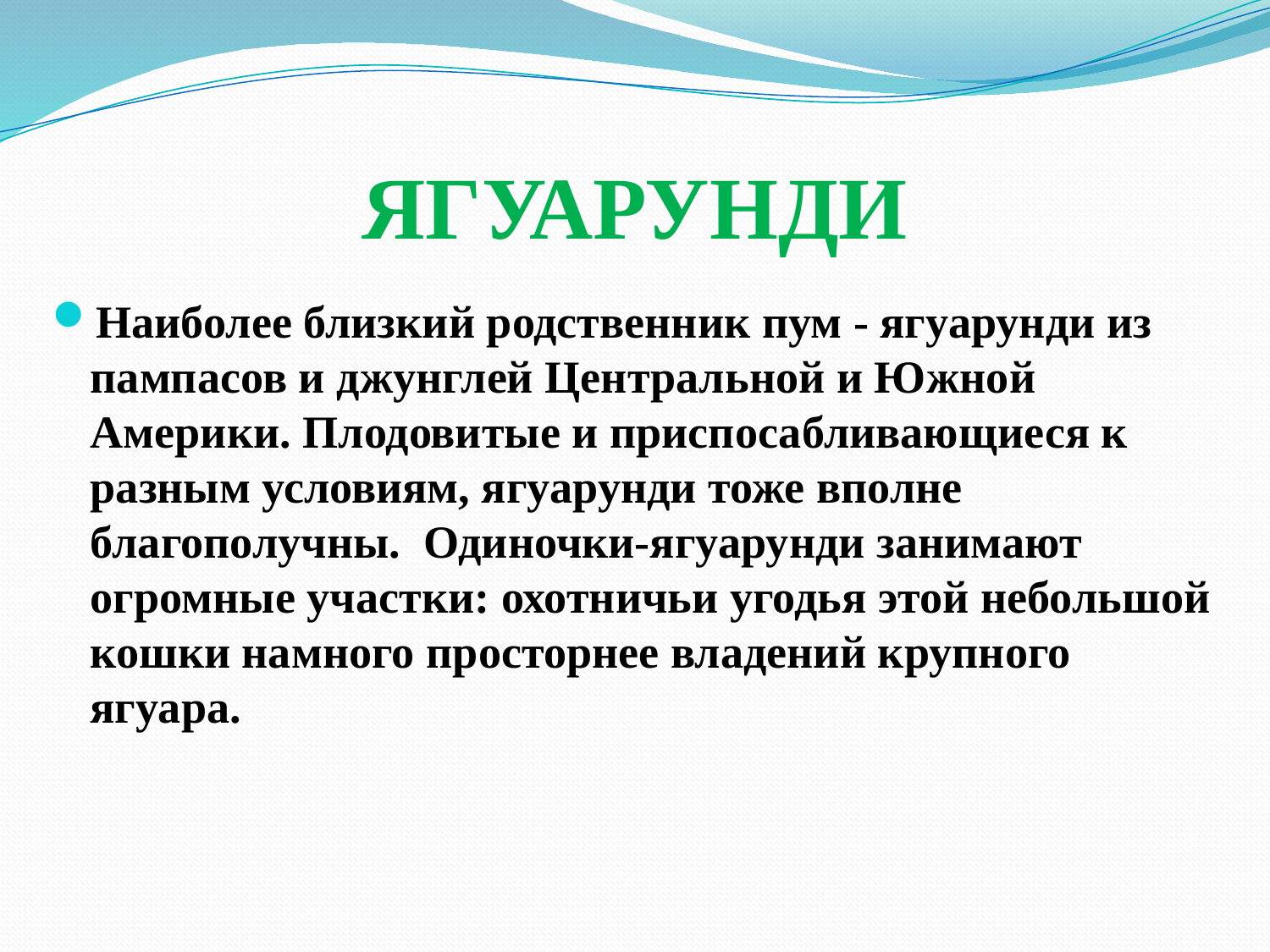

# ЯГУАРУНДИ

Наиболее близкий родственник пум - ягуарунди из пампасов и джунглей Центральной и Южной Америки. Плодовитые и приспосабливающиеся к разным условиям, ягуарунди тоже вполне благополучны.  Одиночки-ягуарунди занимают огромные участки: охотничьи угодья этой небольшой кошки намного просторнее владений крупного ягуара.